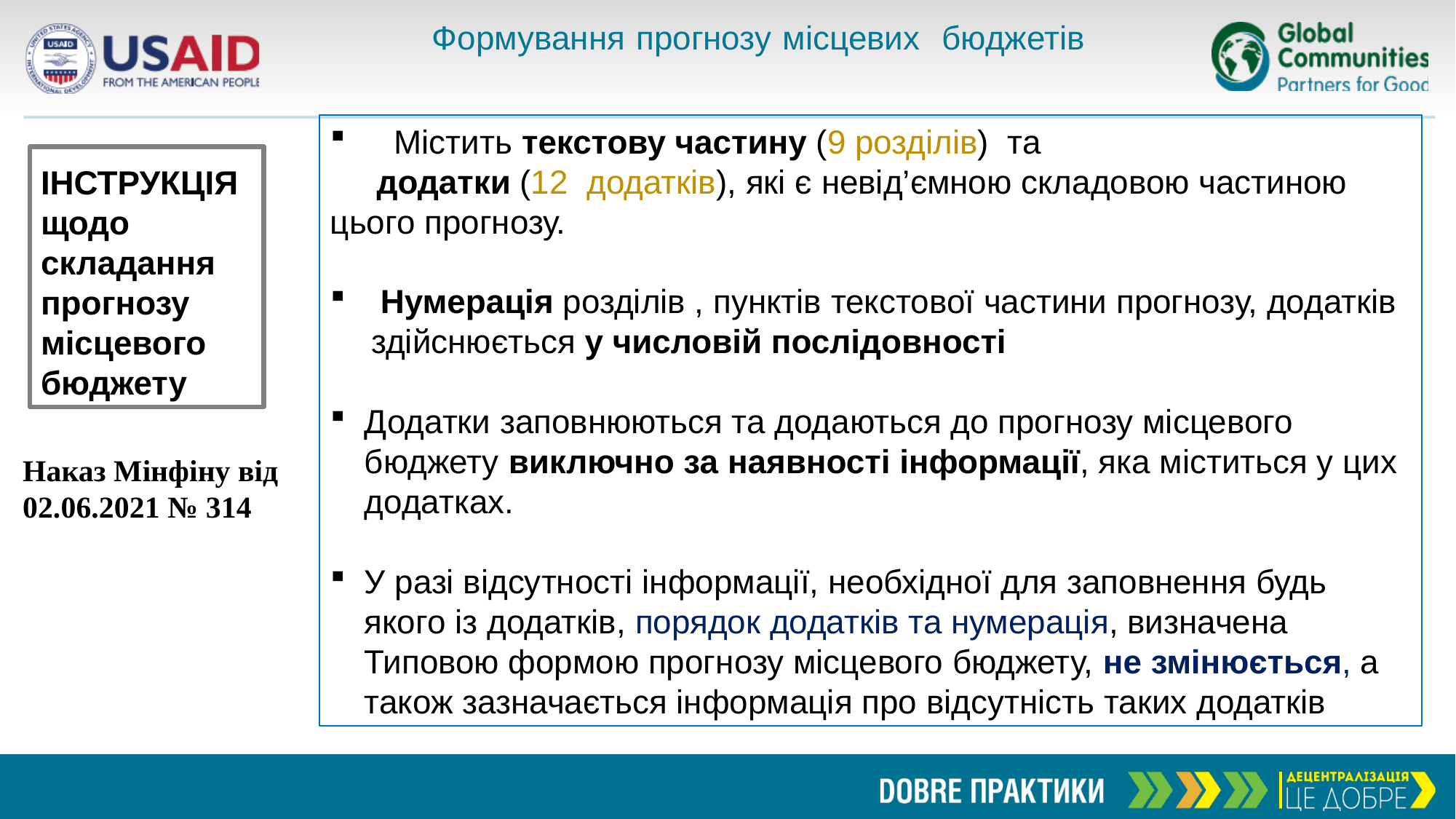

Формування прогнозу місцевих  бюджетів
 Містить текстову частину (9 розділів)  та
     додатки (12  додатків), які є невід’ємною складовою частиною цього прогнозу.

 Нумерація розділів , пунктів текстової частини прогнозу, додатків здійснюється у числовій послідовності

Додатки заповнюються та додаються до прогнозу місцевого бюджету виключно за наявності інформації, яка міститься у цих додатках.

У разі відсутності інформації, необхідної для заповнення будь якого із додатків, порядок додатків та нумерація, визначена Типовою формою прогнозу місцевого бюджету, не змінюється, а також зазначається інформація про відсутність таких додатків

ІНСТРУКЦІЯ
щодо складання прогнозу місцевого бюджету
Наказ Мінфіну від 02.06.2021 № 314